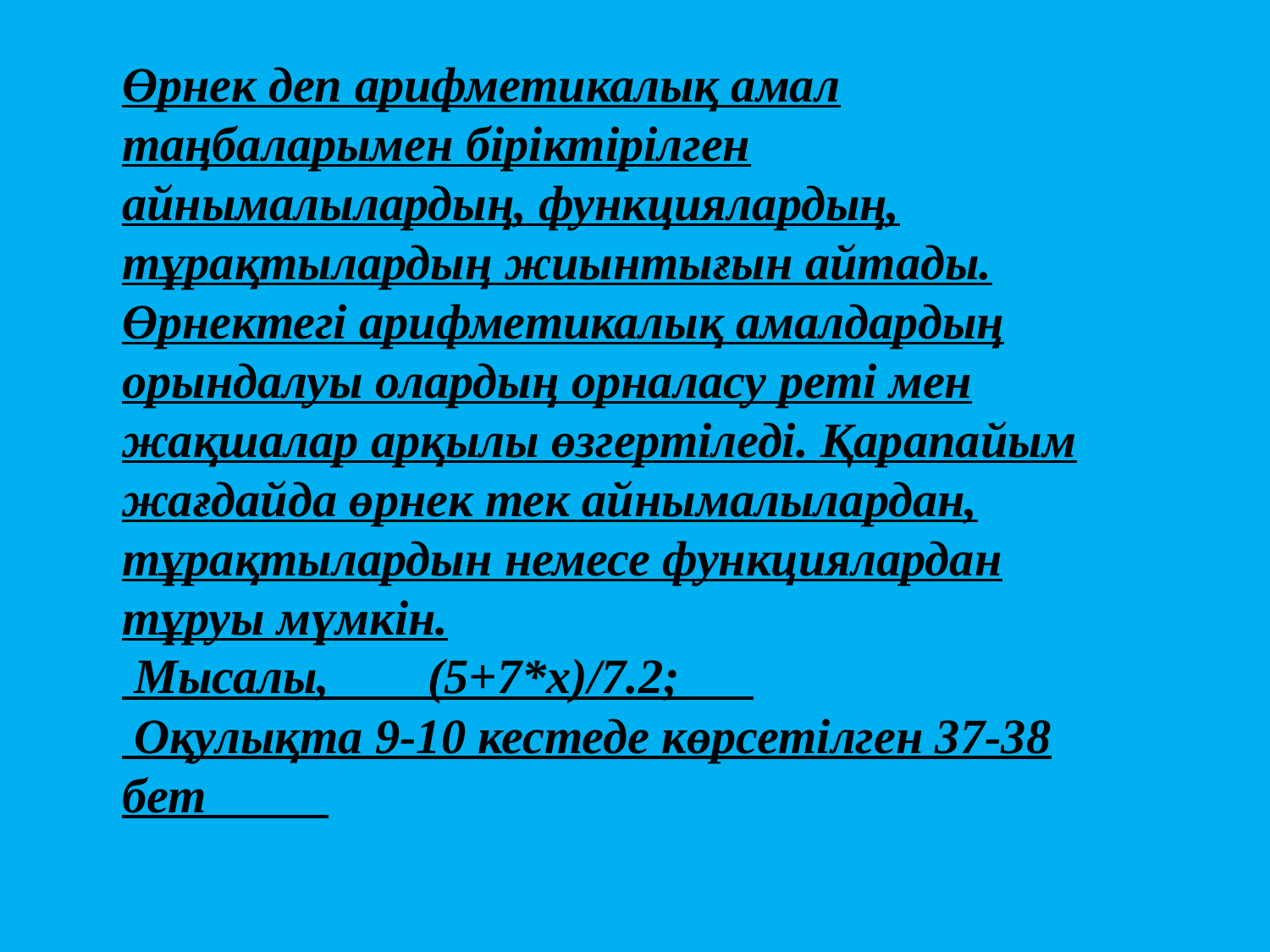

Өрнек деп арифметикалық амал таңбаларымен біріктірілген айнымалылардың, функциялардың, тұрақтылардың жиынтығын айтады. Өрнектегі арифметикалық амалдардың орындалуы олардың орналасу реті мен жақшалар арқылы өзгертіледі. Қарапайым жағдайда өрнек тек айнымалылардан, тұрақтылардын немесе функциялардан тұруы мүмкін.
 Мысалы,        (5+7*х)/7.2;
 Оқулықта 9-10 кестеде көрсетілген 37-38 бет